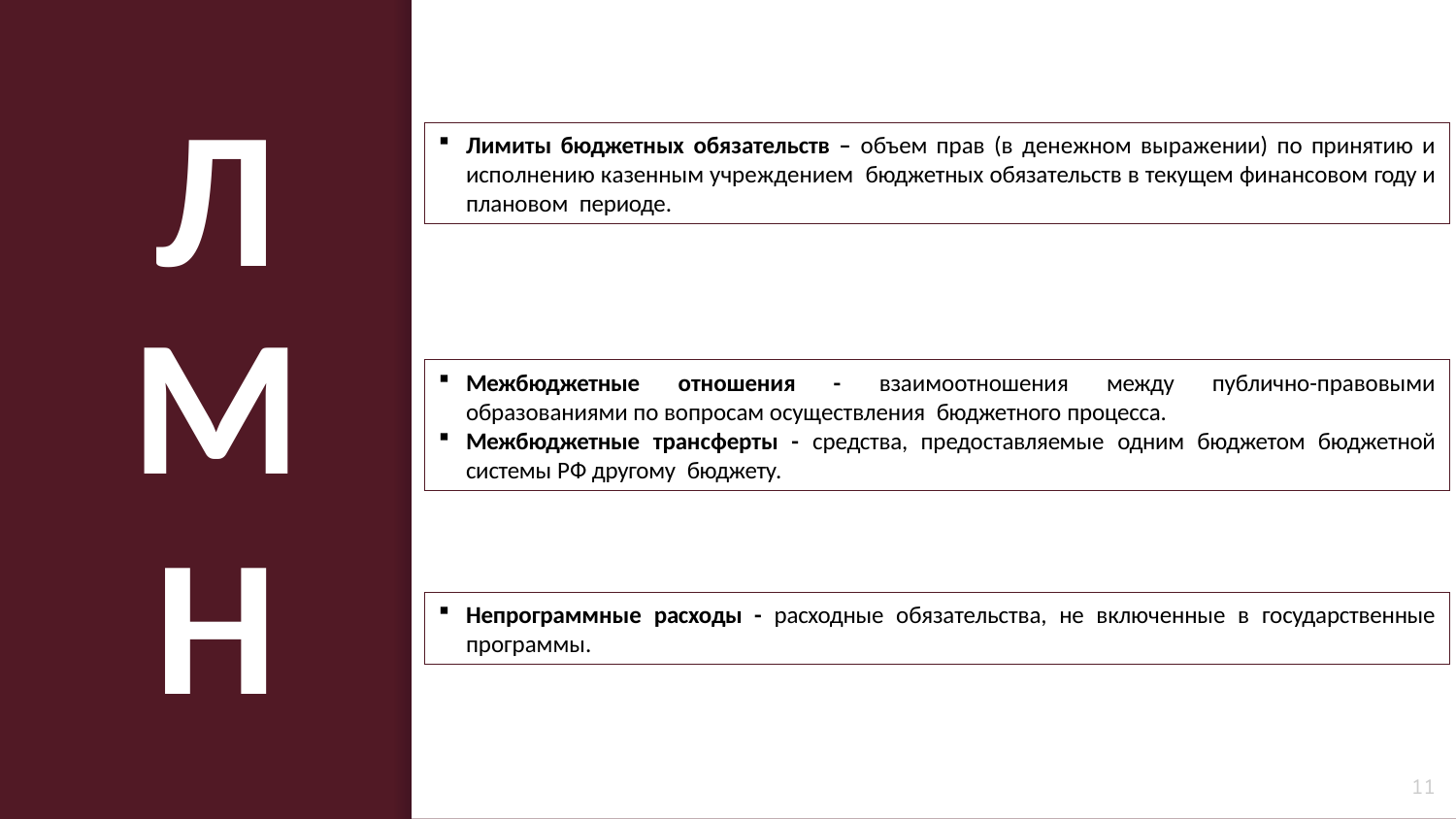

Л
Лимиты бюджетных обязательств – объем прав (в денежном выражении) по принятию и исполнению казенным учреждением  бюджетных обязательств в текущем финансовом году и плановом периоде.
М
Межбюджетные отношения - взаимоотношения между публично-правовыми образованиями по вопросам осуществления  бюджетного процесса.
Межбюджетные трансферты - средства, предоставляемые одним бюджетом бюджетной системы РФ другому бюджету.
Н
Непрограммные расходы - расходные обязательства, не включенные в государственные программы.
11